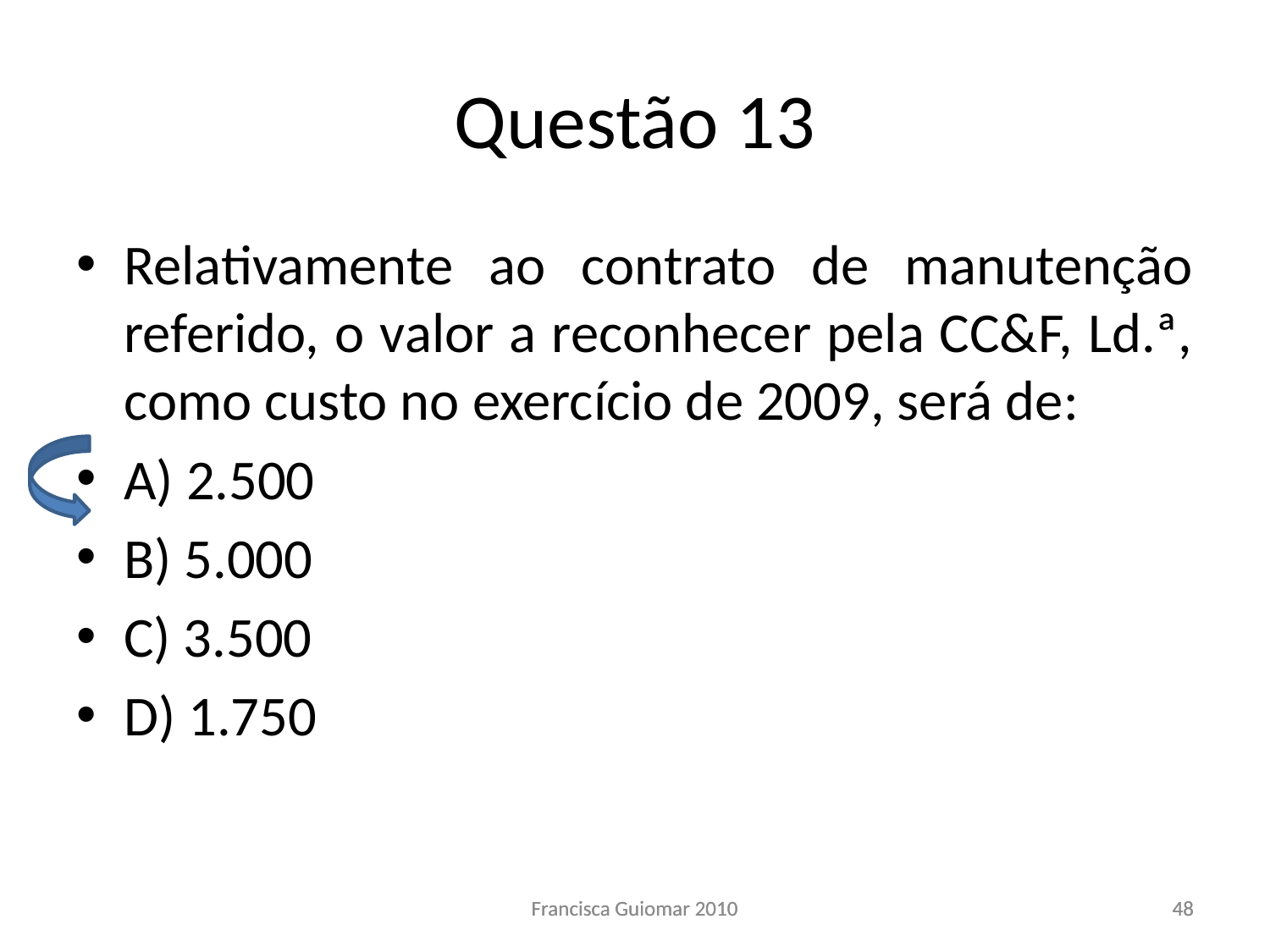

# Questão 13
Relativamente ao contrato de manutenção referido, o valor a reconhecer pela CC&F, Ld.ª, como custo no exercício de 2009, será de:
A) 2.500
B) 5.000
C) 3.500
D) 1.750

Francisca Guiomar 2010
Francisca Guiomar 2010
48
48